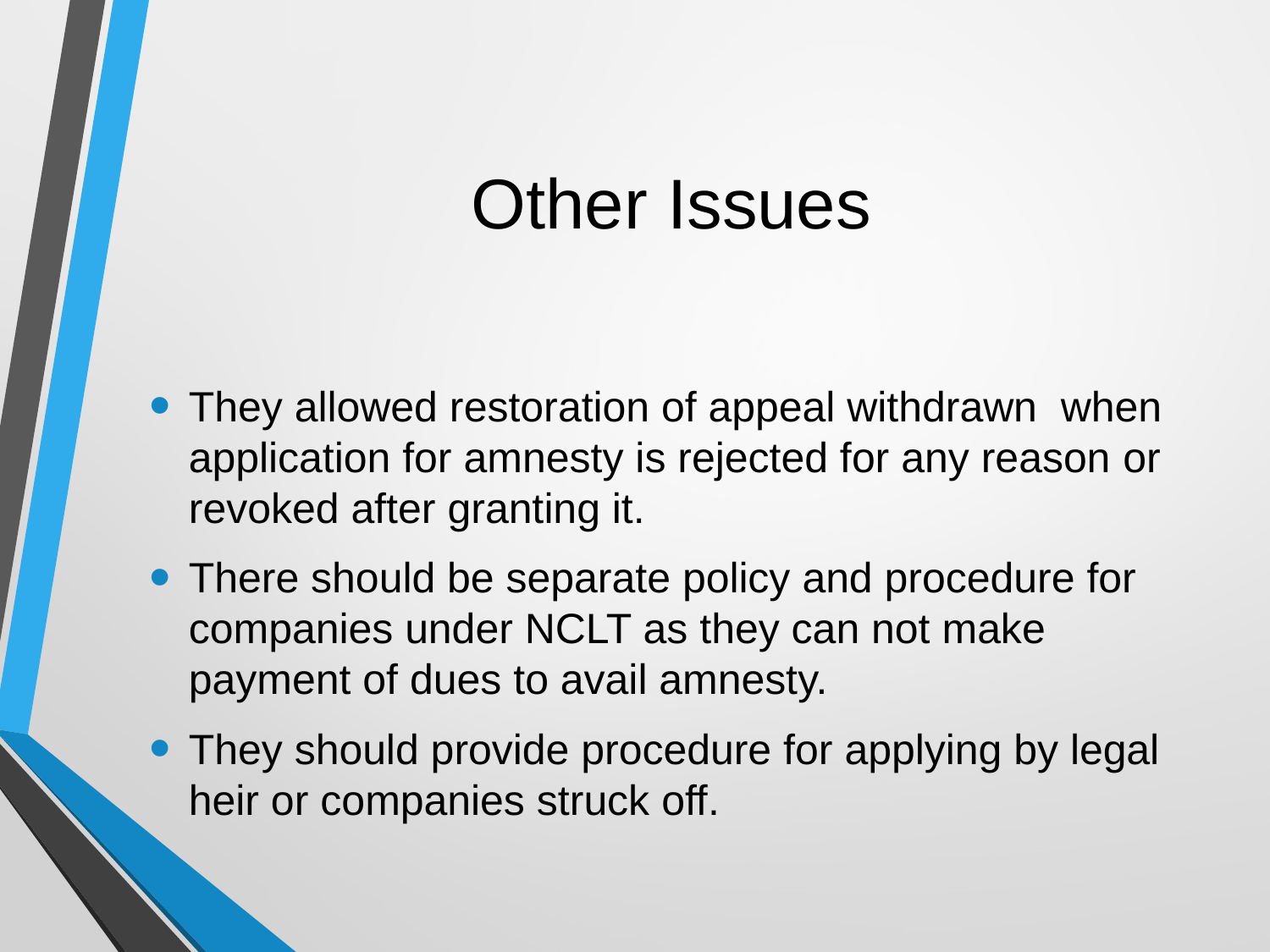

# Other Issues
They allowed restoration of appeal withdrawn  when application for amnesty is rejected for any reason or revoked after granting it.
There should be separate policy and procedure for companies under NCLT as they can not make payment of dues to avail amnesty.
They should provide procedure for applying by legal heir or companies struck off.